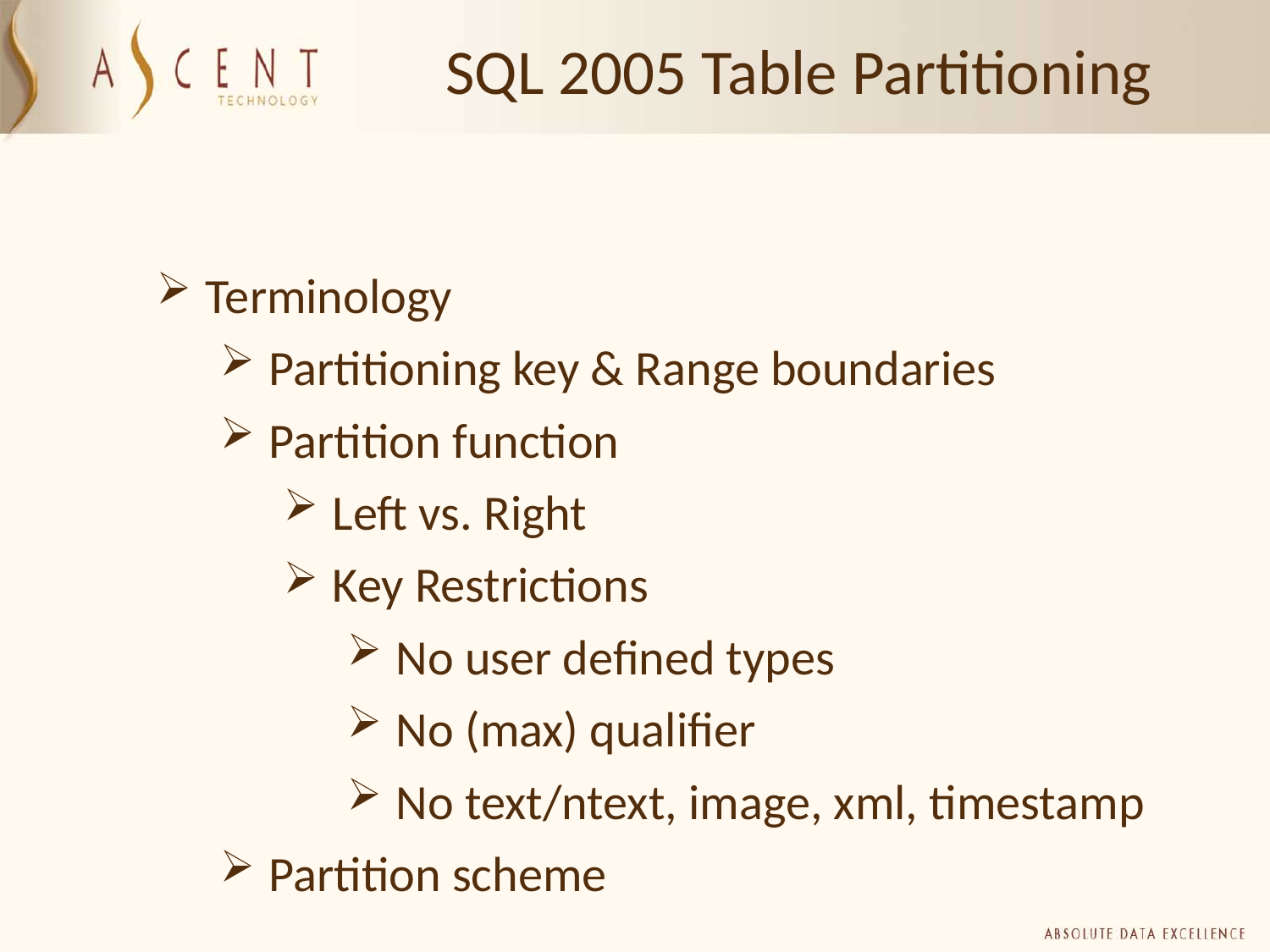

SQL 2005 Table Partitioning
Terminology
Partitioning key & Range boundaries
Partition function
Left vs. Right
Key Restrictions
No user defined types
No (max) qualifier
No text/ntext, image, xml, timestamp
Partition scheme